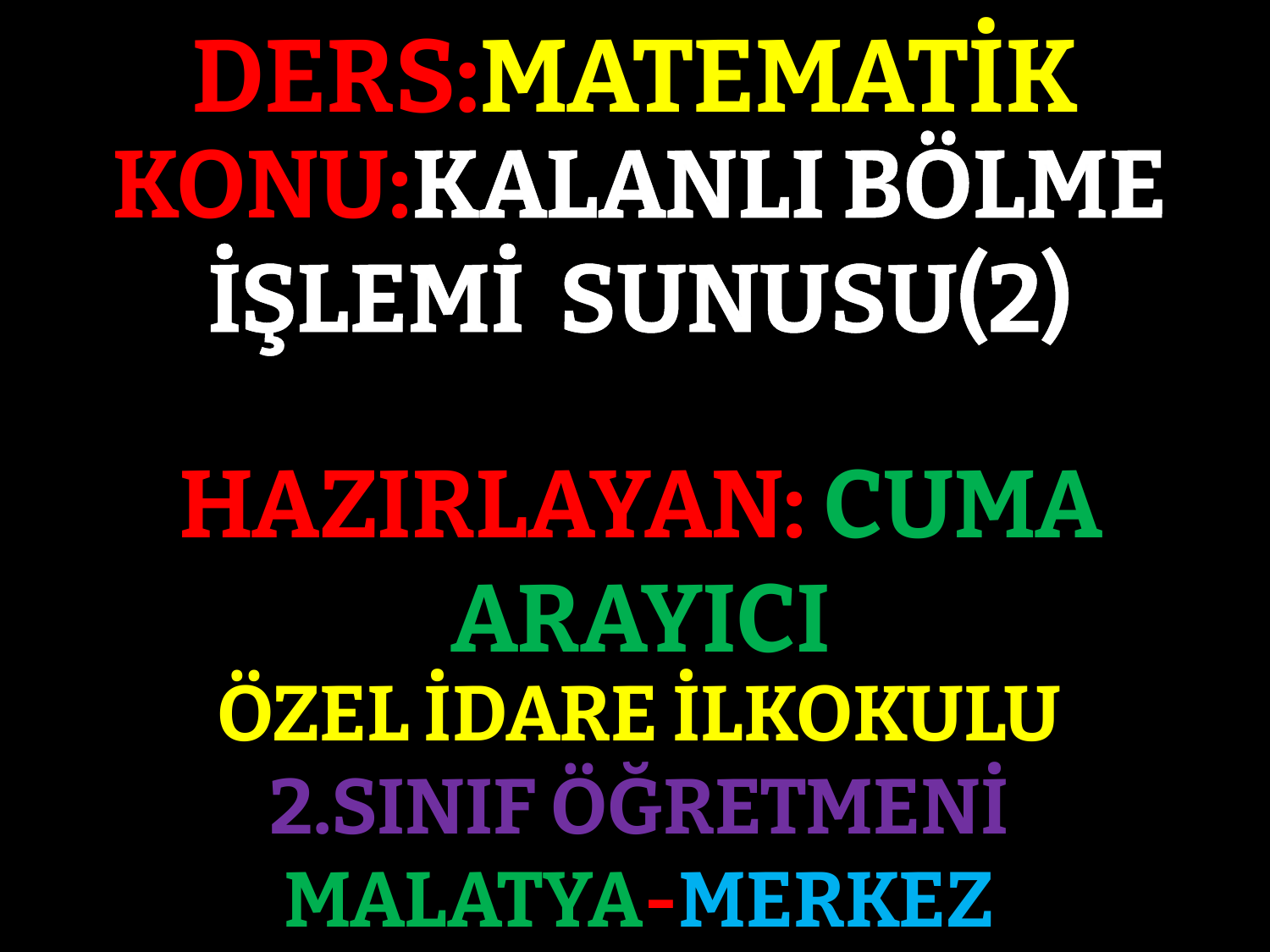

DERS:MATEMATİK
KONU:KALANLI BÖLME İŞLEMİ  SUNUSU(2)
#
HAZIRLAYAN: CUMA ARAYICI
ÖZEL İDARE İLKOKULU
2.SINIF ÖĞRETMENİ
MALATYA-MERKEZ